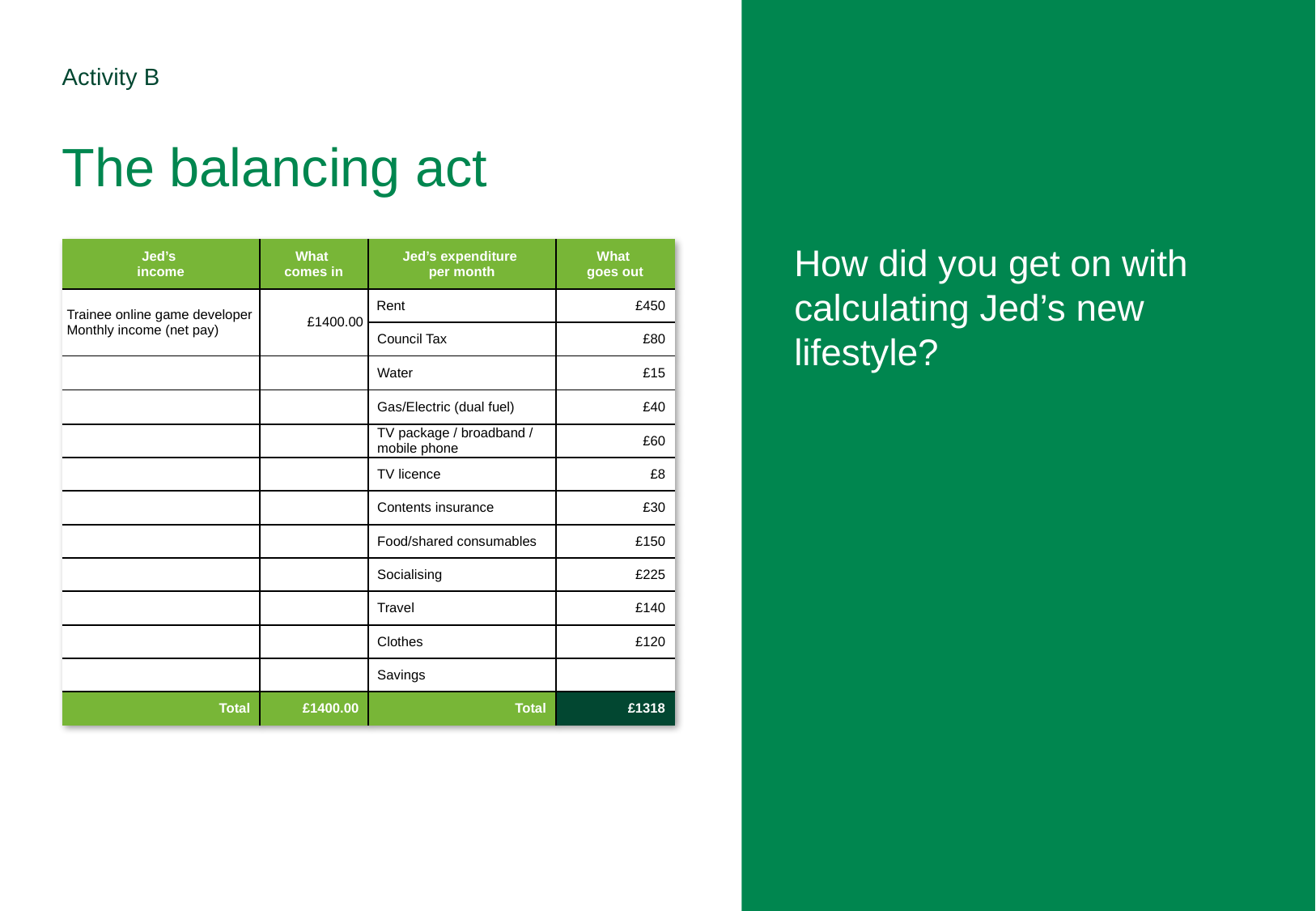

How did you get on with calculating Jed’s new lifestyle?
Activity B
The balancing act
| Jed’s income | What comes in | Jed’s expenditure per month | What goes out |
| --- | --- | --- | --- |
| Trainee online game developer Monthly income (net pay) | £1400.00 | Rent | £450 |
|  |  | Council Tax | £80 |
|  |  | Water | £15 |
|  |  | Gas/Electric (dual fuel) | £40 |
|  |  | TV package / broadband / mobile phone | £60 |
|  |  | TV licence | £8 |
|  |  | Contents insurance | £30 |
|  |  | Food/shared consumables | £150 |
|  |  | Socialising | £225 |
|  |  | Travel | £140 |
|  |  | Clothes | £120 |
|  |  | Savings |  |
| Total | £1400.00 | Total | £1318 |